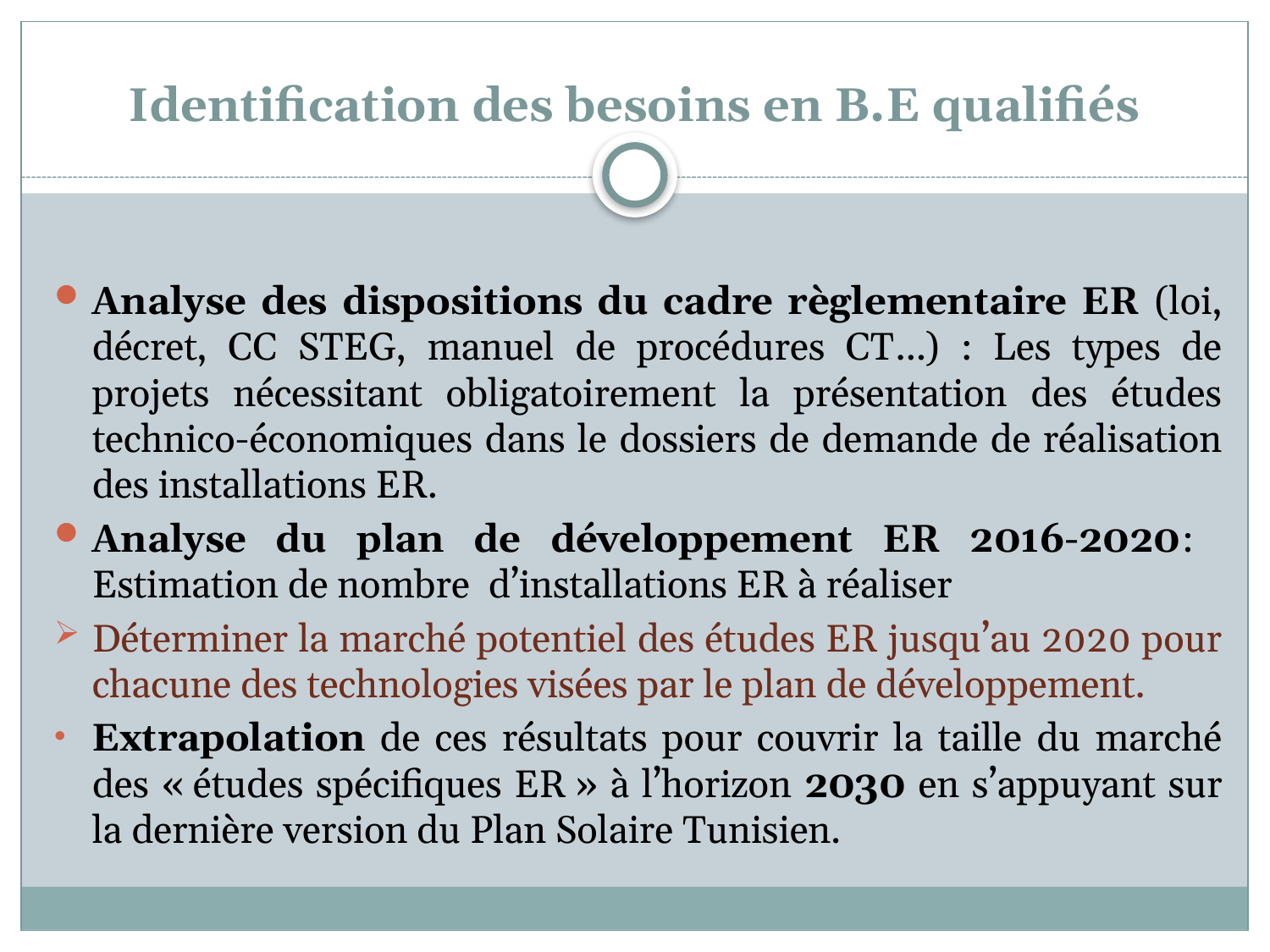

# Identification des besoins en B.E qualifiés

Analyse des dispositions du cadre règlementaire ER (loi, décret, CC STEG, manuel de procédures CT…) : Les types de projets nécessitant obligatoirement la présentation des études technico-économiques dans le dossiers de demande de réalisation des installations ER.
Analyse du plan de développement ER 2016-2020:  Estimation de nombre  d’installations ER à réaliser
Déterminer la marché potentiel des études ER jusqu’au 2020 pour chacune des technologies visées par le plan de développement.
Extrapolation de ces résultats pour couvrir la taille du marché des « études spécifiques ER » à l’horizon 2030 en s’appuyant sur la dernière version du Plan Solaire Tunisien.